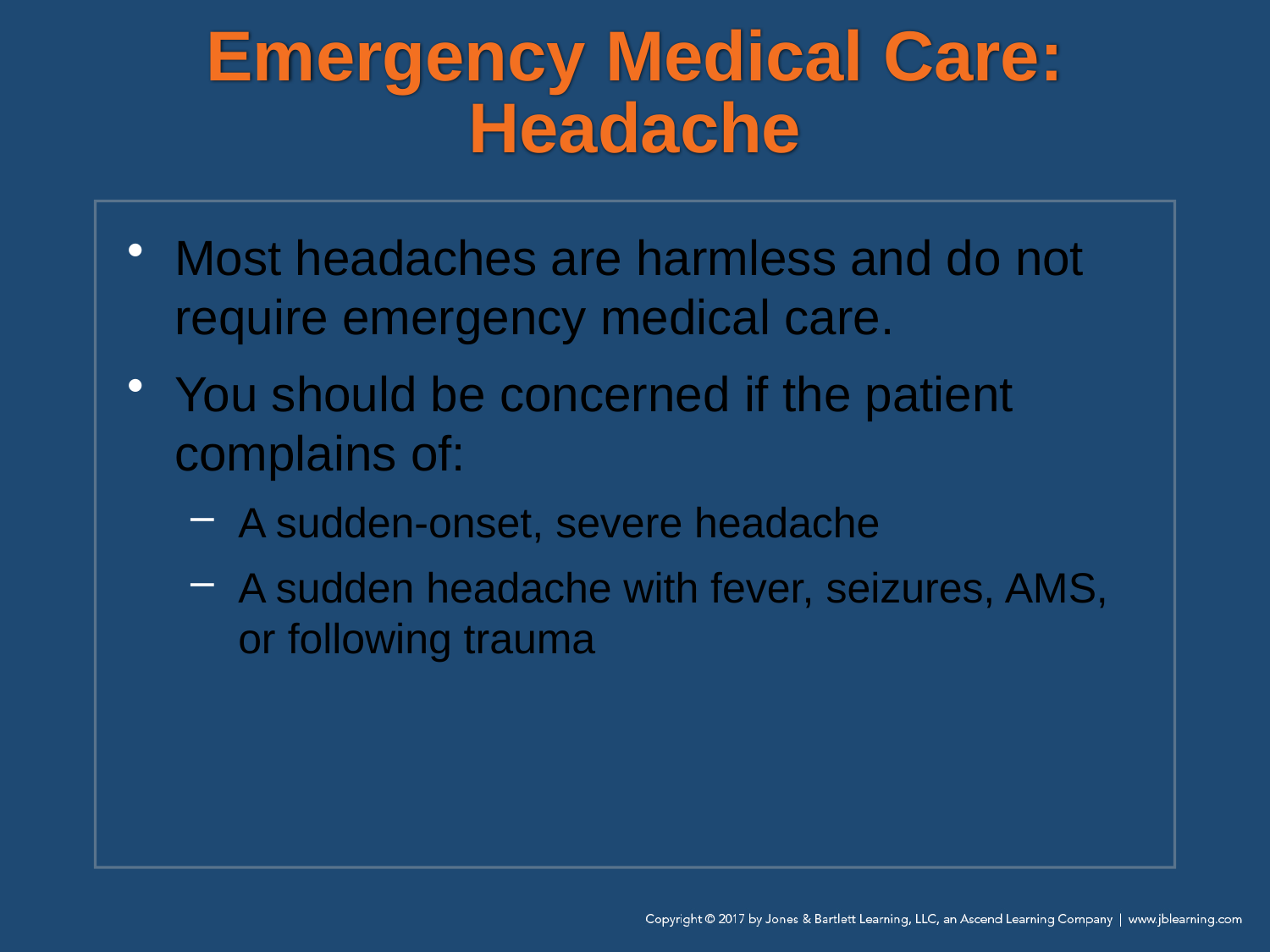

# Emergency Medical Care: Headache
Most headaches are harmless and do not require emergency medical care.
You should be concerned if the patient complains of:
A sudden-onset, severe headache
A sudden headache with fever, seizures, AMS, or following trauma